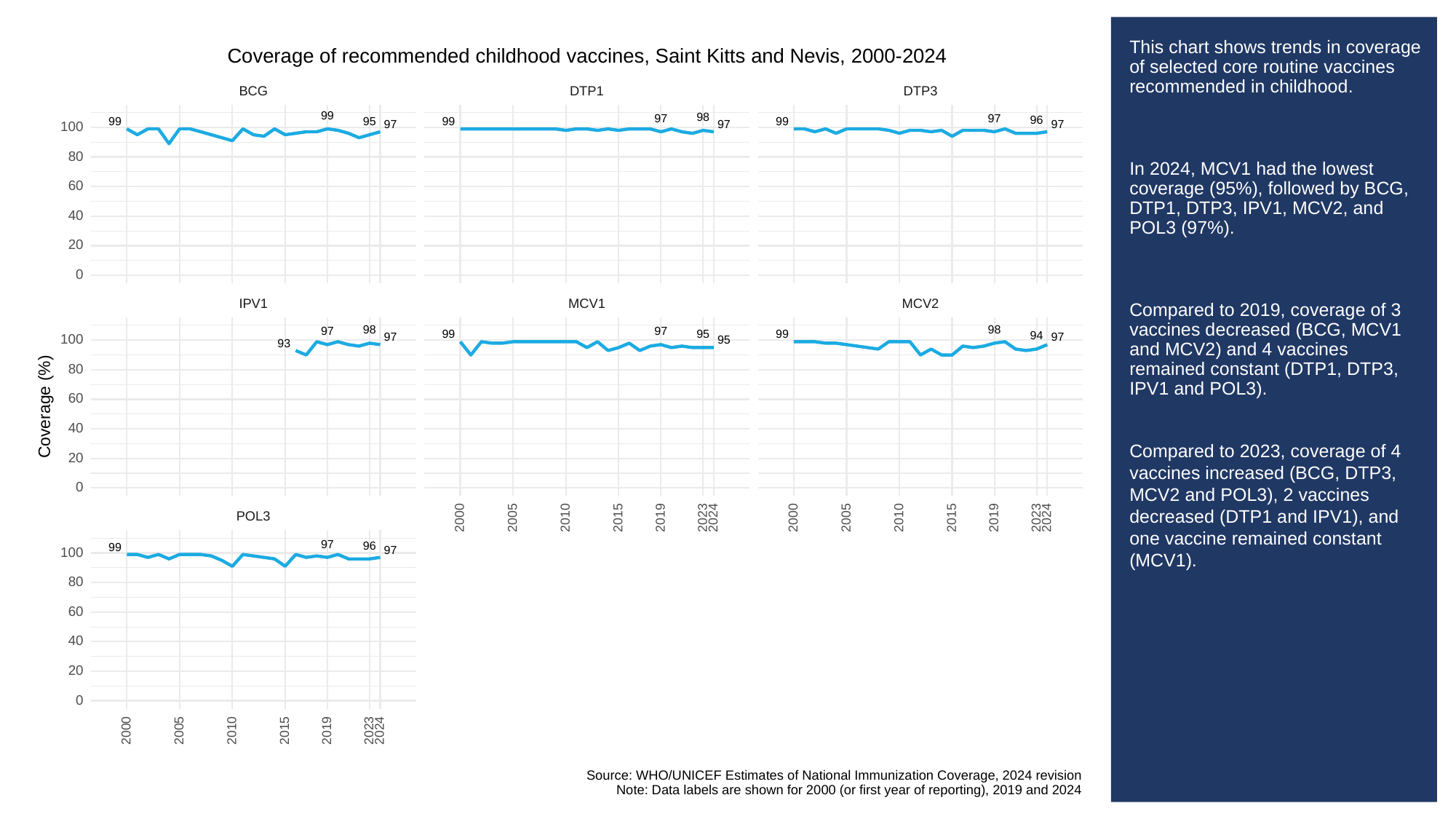

# This chart shows trends in coverage of selected core routine vaccines recommended in childhood.

In 2024, MCV1 had the lowest coverage (95%), followed by BCG, DTP1, DTP3, IPV1, MCV2, and POL3 (97%).

Compared to 2019, coverage of 3 vaccines decreased (BCG, MCV1 and MCV2) and 4 vaccines remained constant (DTP1, DTP3, IPV1 and POL3).

Compared to 2023, coverage of 4 vaccines increased (BCG, DTP3, MCV2 and POL3), 2 vaccines decreased (DTP1 and IPV1), and one vaccine remained constant (MCV1).

Coverage of recommended childhood vaccines, Saint Kitts and Nevis, 2000-2024
BCG
DTP3
DTP1

99

98
97
97
96
99
99
99
95
97
97
97
100

80

60

40

20

0

MCV1
MCV2
IPV1

98
98
97
97
99
99
95
94
97
97
100
95
93

80

60
Coverage (%)

40

20

0

POL3
2023
2023
2000
2005
2010
2015
2019
2024
2000
2005
2010
2015
2019
2024

97
96
99
97
100

80

60

40

20

0

2023
2000
2005
2010
2015
2019
2024
Source: WHO/UNICEF Estimates of National Immunization Coverage, 2024 revision
Note: Data labels are shown for 2000 (or first year of reporting), 2019 and 2024